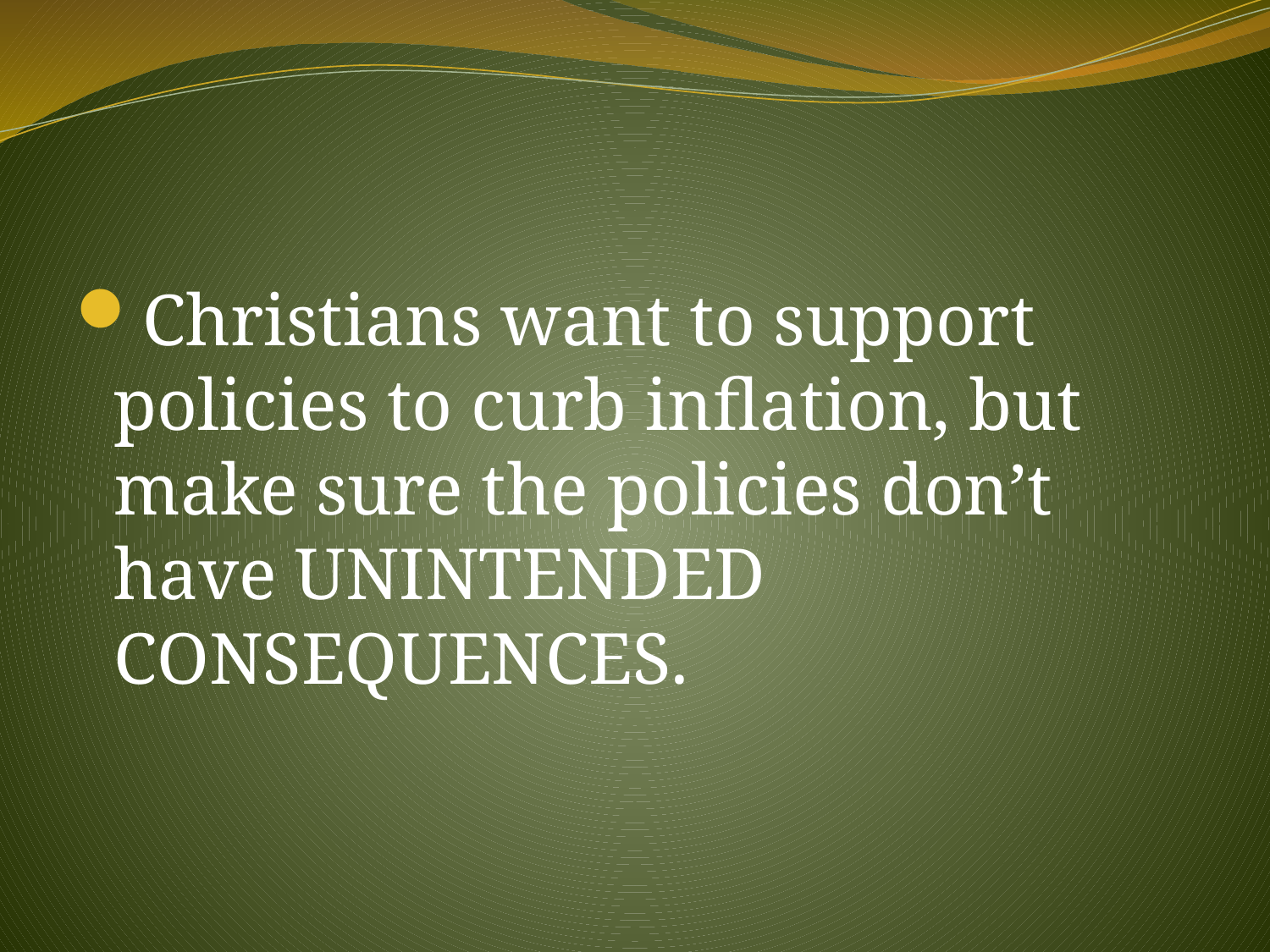

#
Christians want to support policies to curb inflation, but make sure the policies don’t have UNINTENDED CONSEQUENCES.